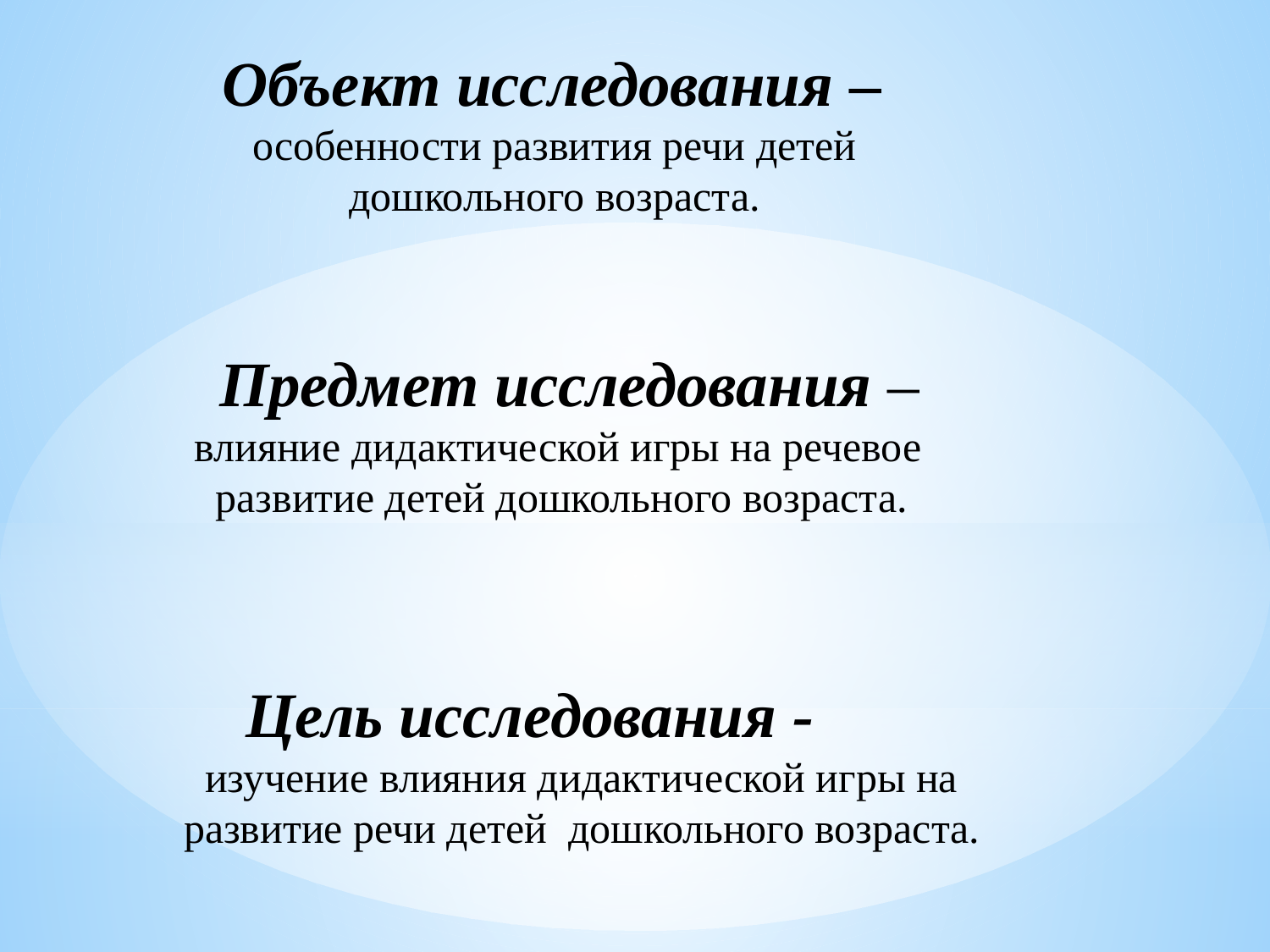

Объект исследования –
особенности развития речи детей
дошкольного возраста.

Предмет исследования –
            влияние дидактической игры на речевое
              развитие детей дошкольного возраста.

Цель исследования -
             изучение влияния дидактической игры на
           развитие речи детей  дошкольного возраста.